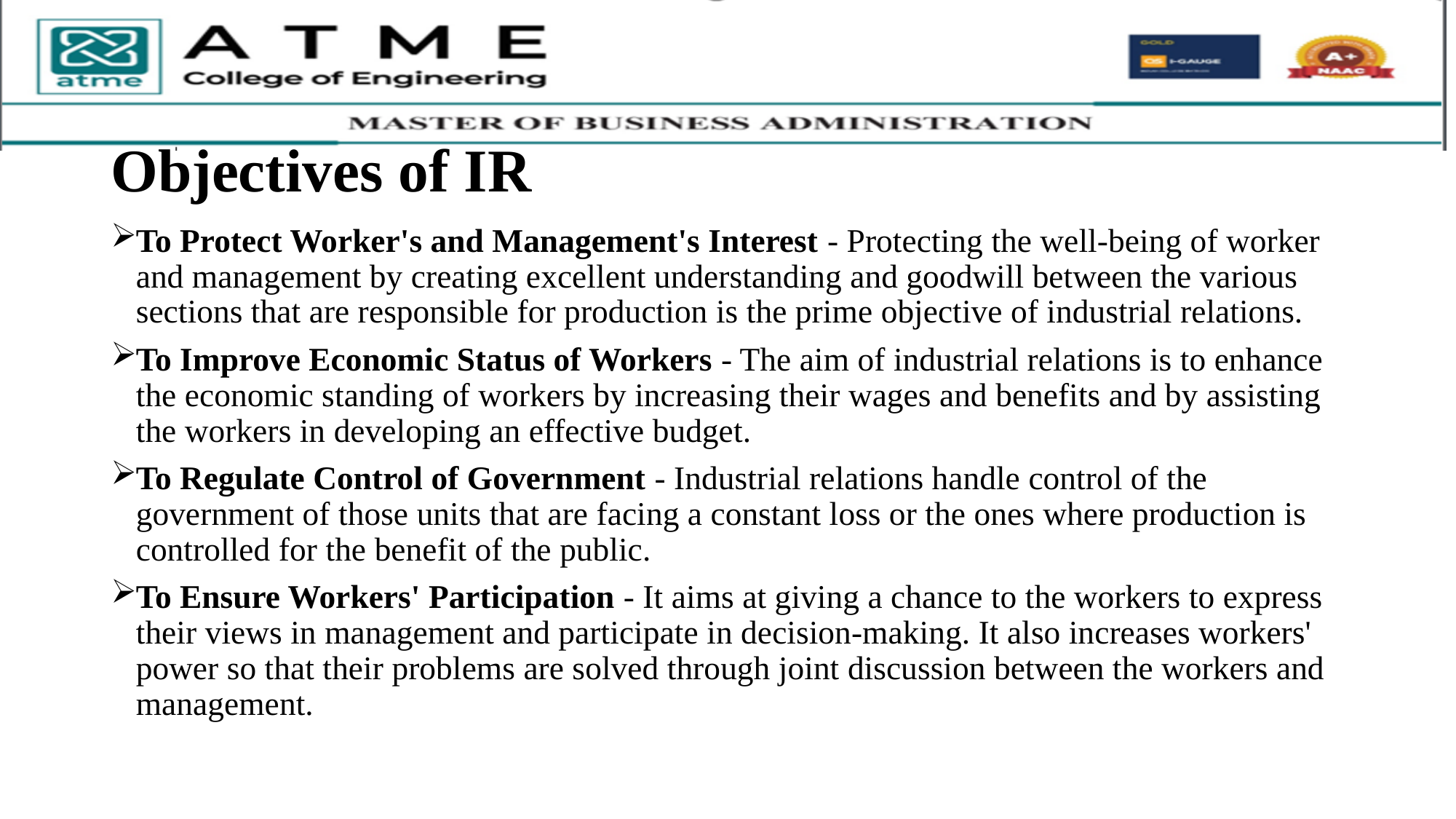

# Objectives of IR
To Protect Worker's and Management's Interest - Protecting the well-being of worker and management by creating excellent understanding and goodwill between the various sections that are responsible for production is the prime objective of industrial relations.
To Improve Economic Status of Workers - The aim of industrial relations is to enhance the economic standing of workers by increasing their wages and benefits and by assisting the workers in developing an effective budget.
To Regulate Control of Government - Industrial relations handle control of the government of those units that are facing a constant loss or the ones where production is controlled for the benefit of the public.
To Ensure Workers' Participation - It aims at giving a chance to the workers to express their views in management and participate in decision-making. It also increases workers' power so that their problems are solved through joint discussion between the workers and management.